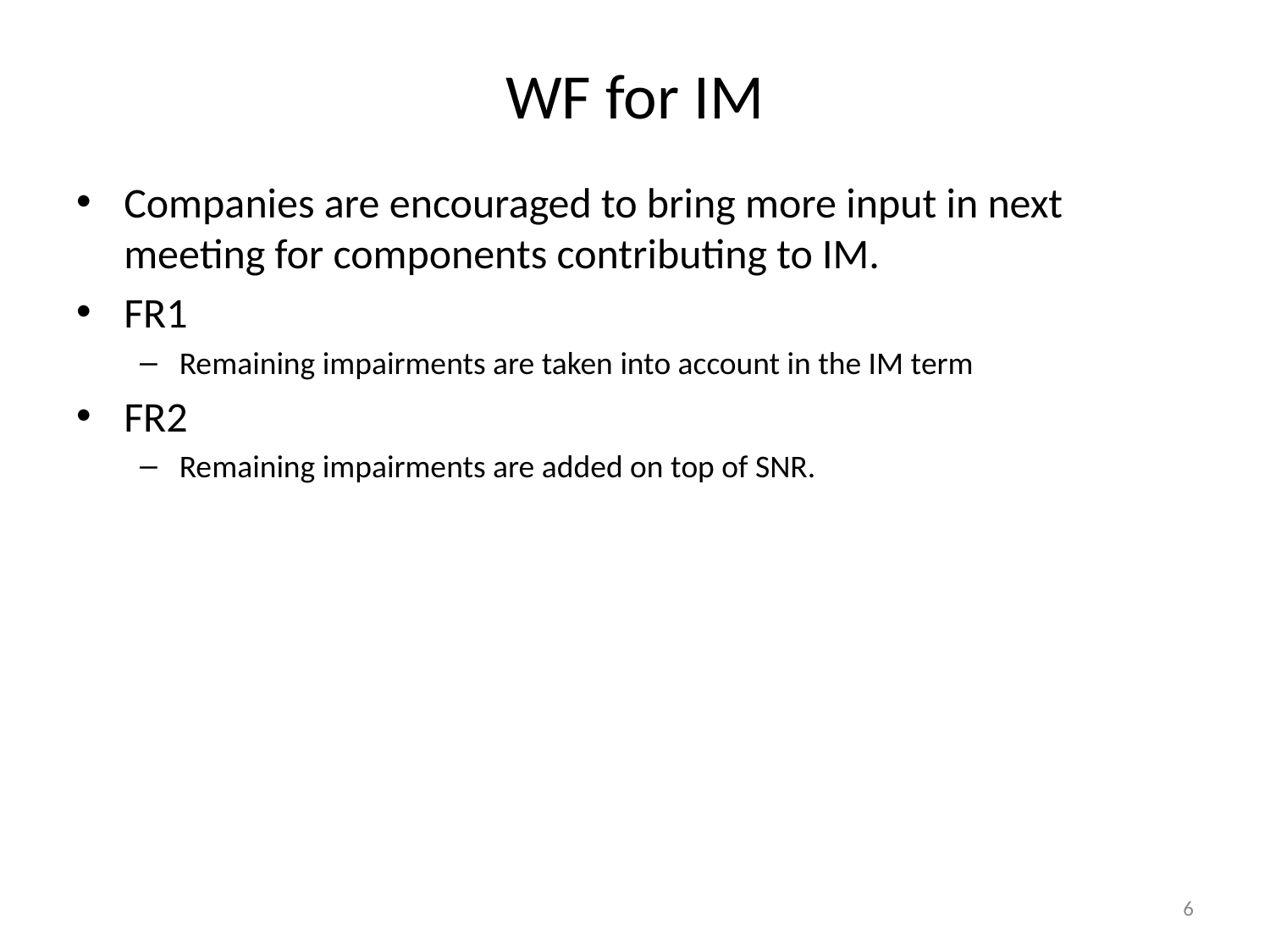

# WF for IM
Companies are encouraged to bring more input in next meeting for components contributing to IM.
FR1
Remaining impairments are taken into account in the IM term
FR2
Remaining impairments are added on top of SNR.
6